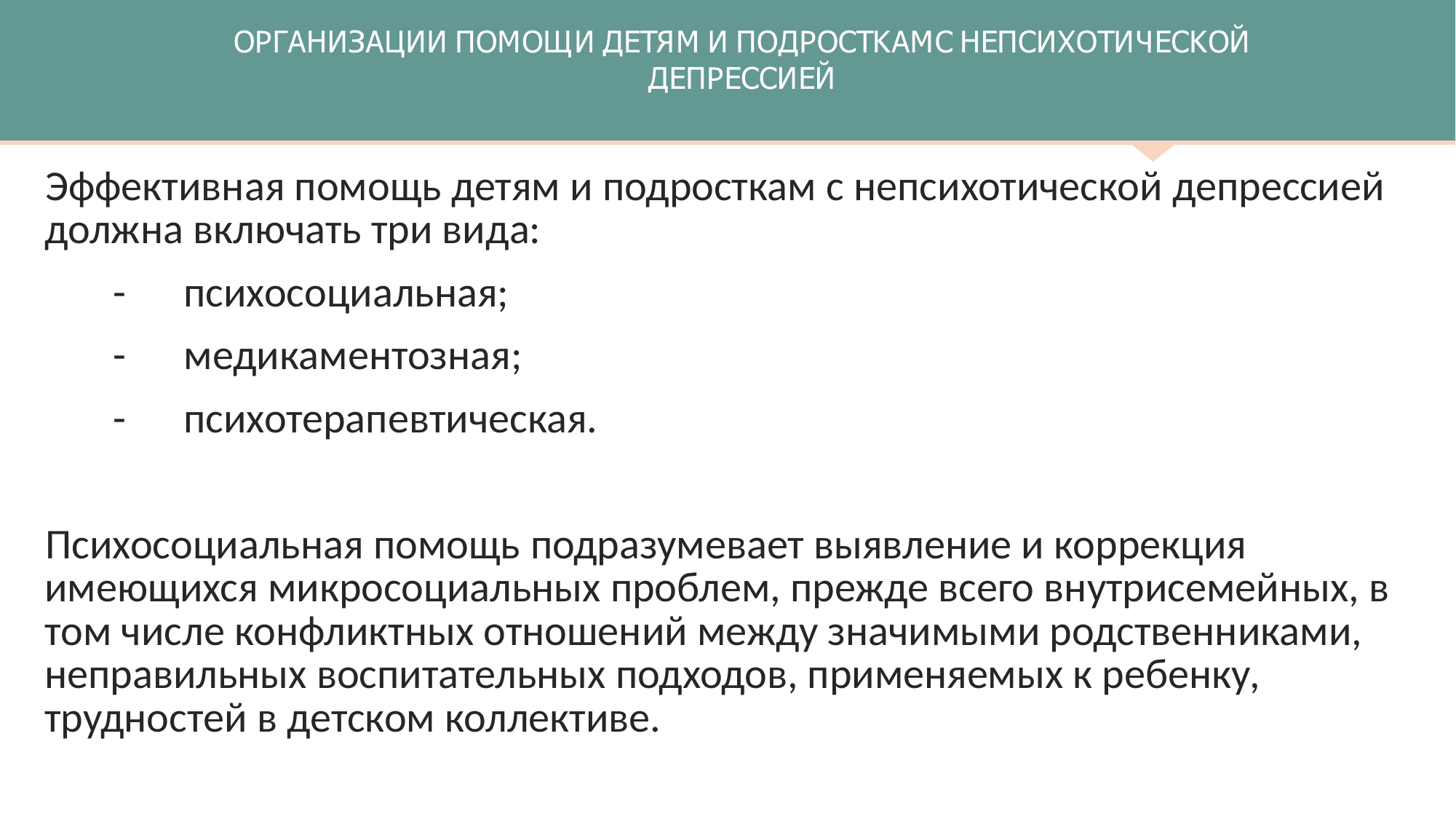

# ОРГАНИЗАЦИИ ПОМОЩИ ДЕТЯМ И ПОДРОСТКАМС НЕПСИХОТИЧЕСКОЙ ДЕПРЕССИЕЙ
Эффективная помощь детям и подросткам с непсихотической депрессией должна включать три вида:
       -      психосоциальная;
       -      медикаментозная;
       -      психотерапевтическая.

Психосоциальная помощь подразумевает выявление и коррекция имеющихся микросоциальных проблем, прежде всего внутрисемейных, в том числе конфликтных отношений между значимыми родственниками, неправильных воспитательных подходов, применяемых к ребенку, трудностей в детском коллективе.